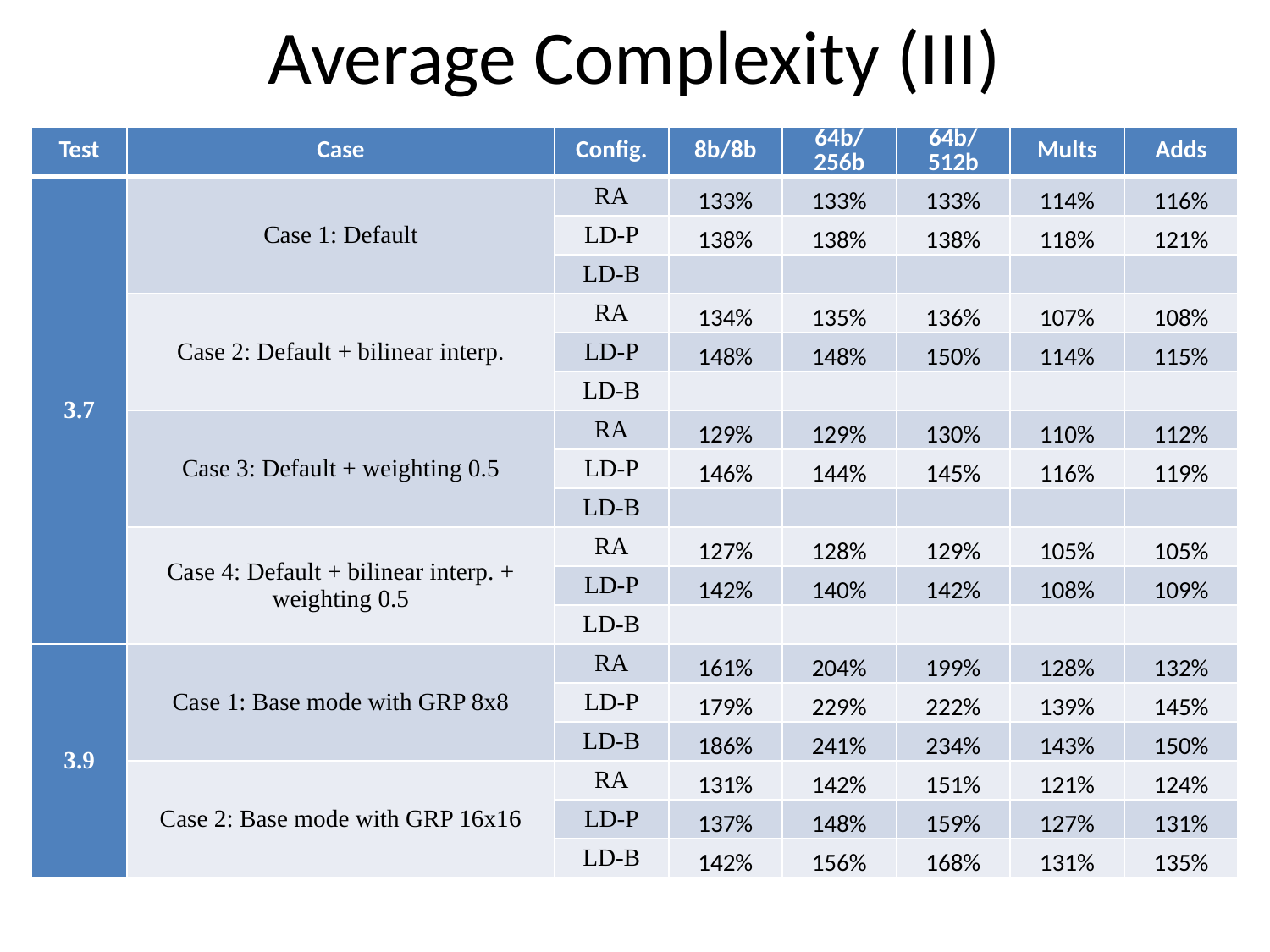

Average Complexity (III)
| Test | Case | Config. | 8b/8b | 64b/256b | 64b/512b | Mults | Adds |
| --- | --- | --- | --- | --- | --- | --- | --- |
| 3.7 | Case 1: Default | RA | 133% | 133% | 133% | 114% | 116% |
|  |  | LD-P | 138% | 138% | 138% | 118% | 121% |
|  |  | LD-B |  |  |  |  |  |
|  | Case 2: Default + bilinear interp. | RA | 134% | 135% | 136% | 107% | 108% |
|  |  | LD-P | 148% | 148% | 150% | 114% | 115% |
|  |  | LD-B |  |  |  |  |  |
|  | Case 3: Default + weighting 0.5 | RA | 129% | 129% | 130% | 110% | 112% |
|  |  | LD-P | 146% | 144% | 145% | 116% | 119% |
|  |  | LD-B |  |  |  |  |  |
|  | Case 4: Default + bilinear interp. + weighting 0.5 | RA | 127% | 128% | 129% | 105% | 105% |
|  |  | LD-P | 142% | 140% | 142% | 108% | 109% |
|  |  | LD-B |  |  |  |  |  |
| 3.9 | Case 1: Base mode with GRP 8x8 | RA | 161% | 204% | 199% | 128% | 132% |
|  |  | LD-P | 179% | 229% | 222% | 139% | 145% |
|  |  | LD-B | 186% | 241% | 234% | 143% | 150% |
|  | Case 2: Base mode with GRP 16x16 | RA | 131% | 142% | 151% | 121% | 124% |
|  |  | LD-P | 137% | 148% | 159% | 127% | 131% |
|  |  | LD-B | 142% | 156% | 168% | 131% | 135% |